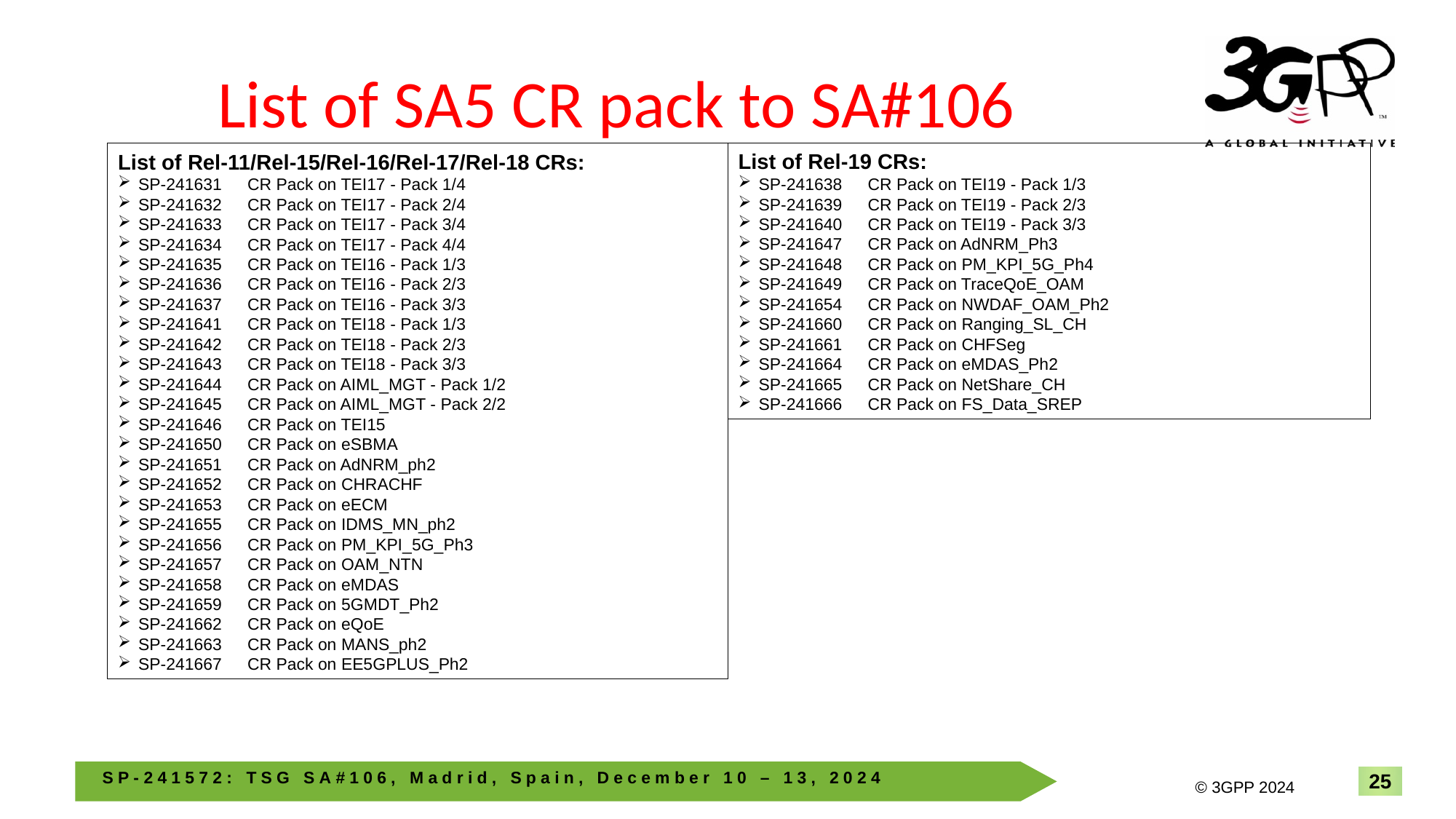

# List of SA5 CR pack to SA#106
List of Rel-11/Rel-15/Rel-16/Rel-17/Rel-18 CRs:
SP-241631	CR Pack on TEI17 - Pack 1/4
SP-241632	CR Pack on TEI17 - Pack 2/4
SP-241633	CR Pack on TEI17 - Pack 3/4
SP-241634	CR Pack on TEI17 - Pack 4/4
SP-241635	CR Pack on TEI16 - Pack 1/3
SP-241636	CR Pack on TEI16 - Pack 2/3
SP-241637	CR Pack on TEI16 - Pack 3/3
SP-241641	CR Pack on TEI18 - Pack 1/3
SP-241642	CR Pack on TEI18 - Pack 2/3
SP-241643	CR Pack on TEI18 - Pack 3/3
SP-241644	CR Pack on AIML_MGT - Pack 1/2
SP-241645	CR Pack on AIML_MGT - Pack 2/2
SP-241646	CR Pack on TEI15
SP-241650	CR Pack on eSBMA
SP-241651	CR Pack on AdNRM_ph2
SP-241652	CR Pack on CHRACHF
SP-241653	CR Pack on eECM
SP-241655	CR Pack on IDMS_MN_ph2
SP-241656	CR Pack on PM_KPI_5G_Ph3
SP-241657	CR Pack on OAM_NTN
SP-241658	CR Pack on eMDAS
SP-241659	CR Pack on 5GMDT_Ph2
SP-241662	CR Pack on eQoE
SP-241663	CR Pack on MANS_ph2
SP-241667	CR Pack on EE5GPLUS_Ph2
List of Rel-19 CRs:
SP-241638	CR Pack on TEI19 - Pack 1/3
SP-241639	CR Pack on TEI19 - Pack 2/3
SP-241640	CR Pack on TEI19 - Pack 3/3
SP-241647	CR Pack on AdNRM_Ph3
SP-241648	CR Pack on PM_KPI_5G_Ph4
SP-241649	CR Pack on TraceQoE_OAM
SP-241654	CR Pack on NWDAF_OAM_Ph2
SP-241660	CR Pack on Ranging_SL_CH
SP-241661	CR Pack on CHFSeg
SP-241664	CR Pack on eMDAS_Ph2
SP-241665	CR Pack on NetShare_CH
SP-241666	CR Pack on FS_Data_SREP